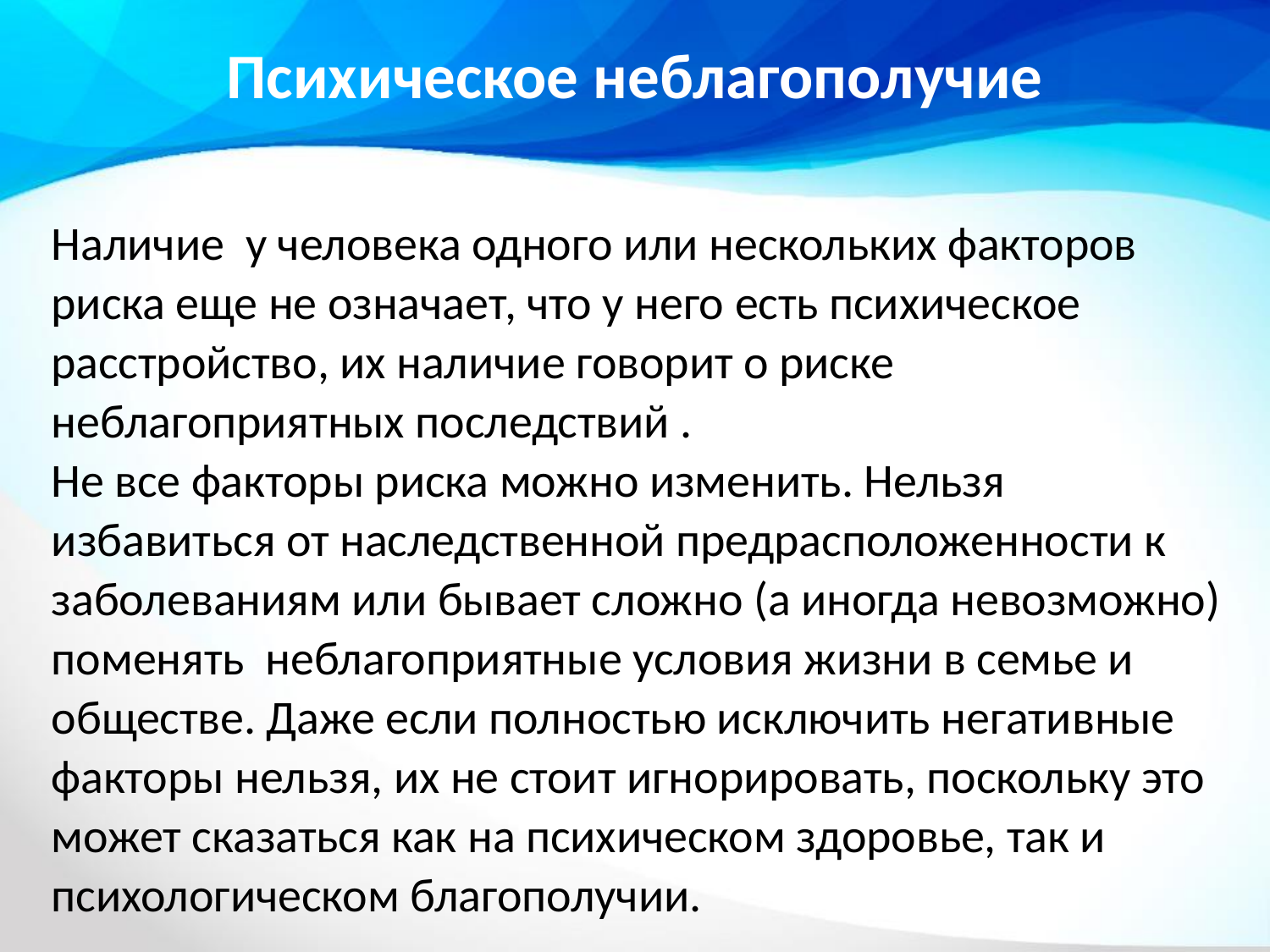

# Психическое неблагополучие
Наличие  у человека одного или нескольких факторов риска еще не означает, что у него есть психическое расстройство, их наличие говорит о риске неблагоприятных последствий .
Не все факторы риска можно изменить. Нельзя избавиться от наследственной предрасположенности к заболеваниям или бывает сложно (а иногда невозможно) поменять  неблагоприятные условия жизни в семье и обществе. Даже если полностью исключить негативные факторы нельзя, их не стоит игнорировать, поскольку это может сказаться как на психическом здоровье, так и психологическом благополучии.